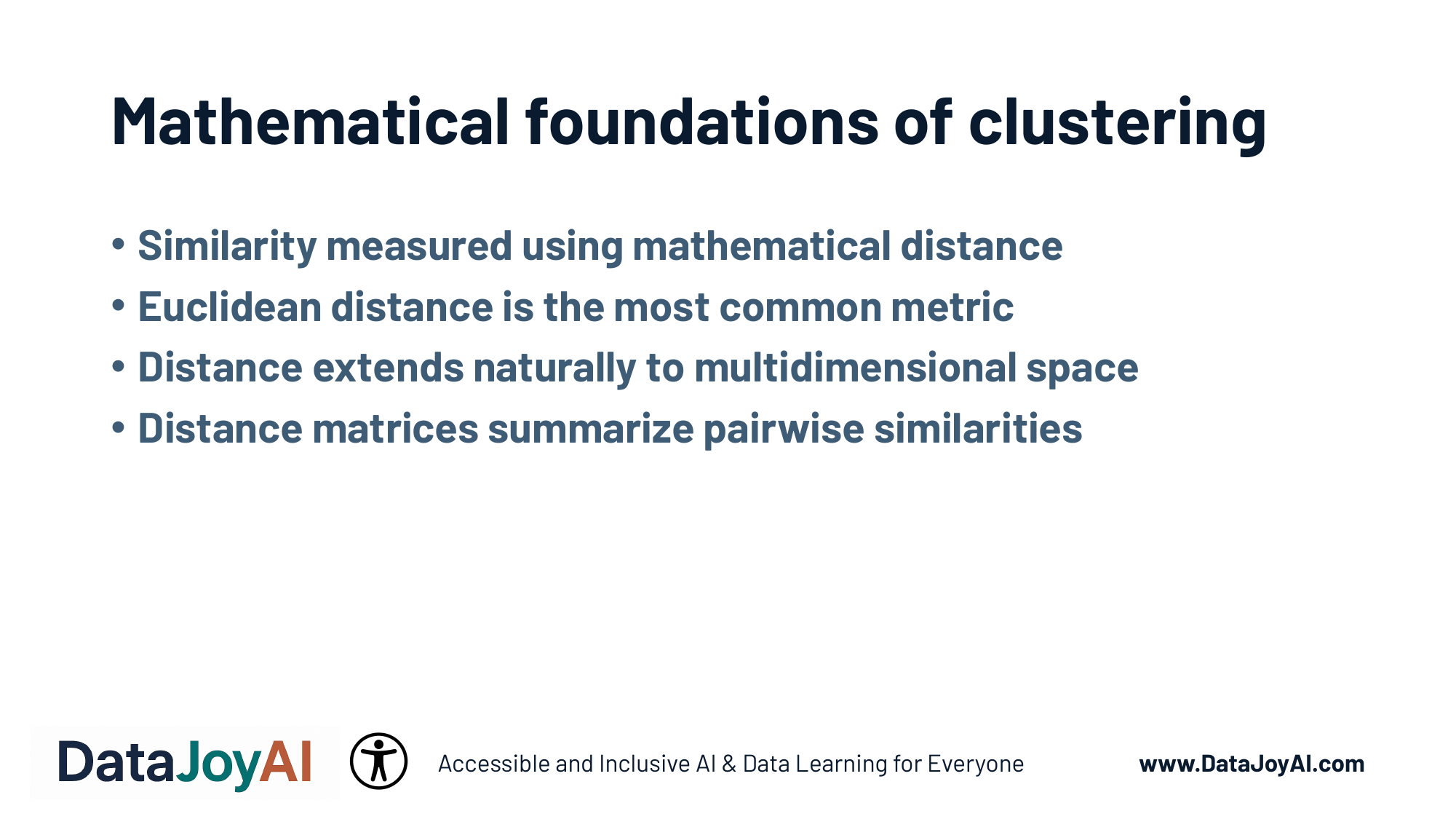

# Mathematical foundations of clustering
Similarity measured using mathematical distance
Euclidean distance is the most common metric
Distance extends naturally to multidimensional space
Distance matrices summarize pairwise similarities